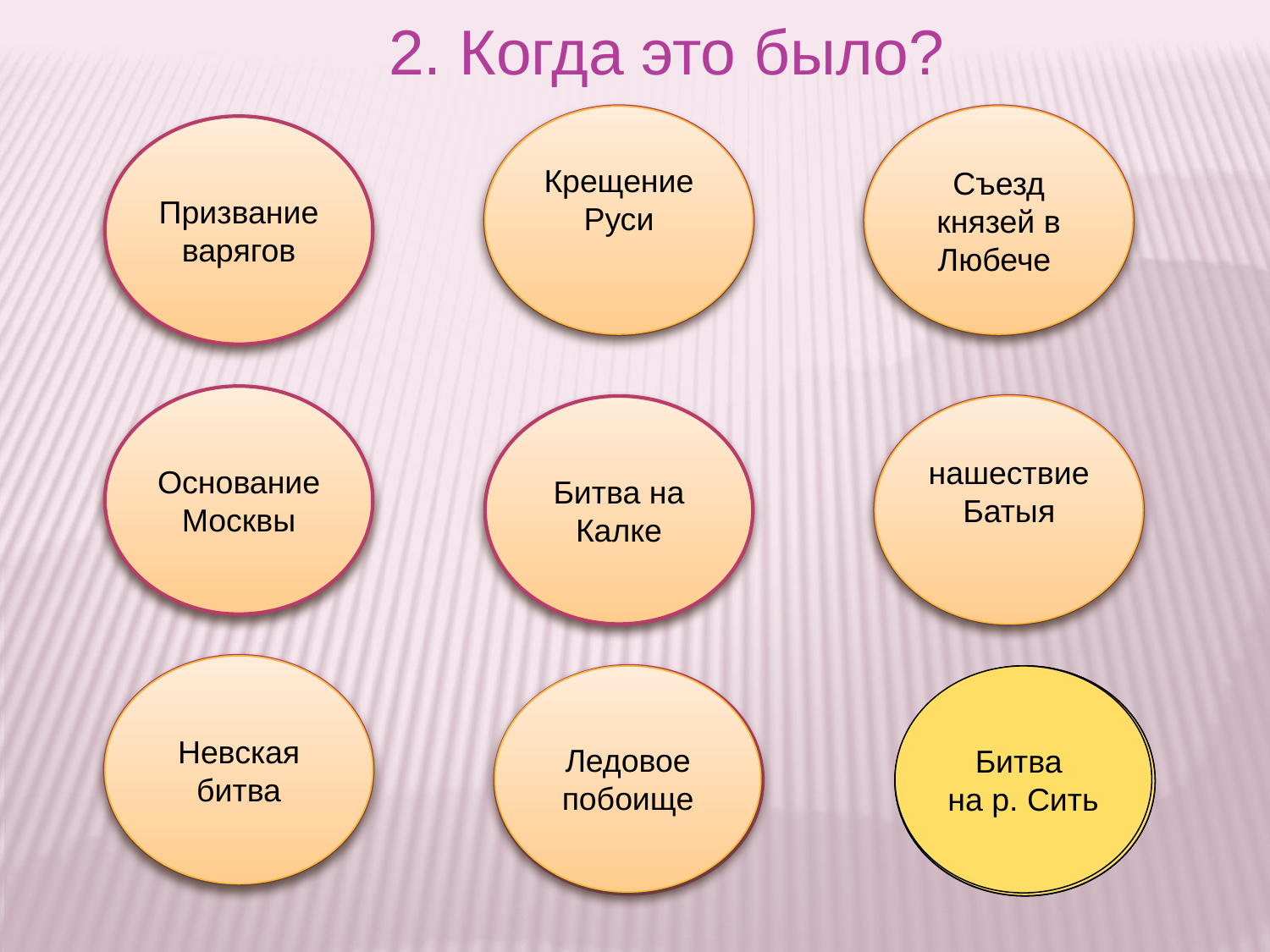

2. Когда это было?

988
Крещение Руси

1097
Съезд князей в Любече
862
Призвание варягов

1147
Основание Москвы

1223
Битва на Калке

1237-1238
нашествие Батыя

1240
Невская битва

1242
Ледовое побоище

1238
Битва
на р. Сить